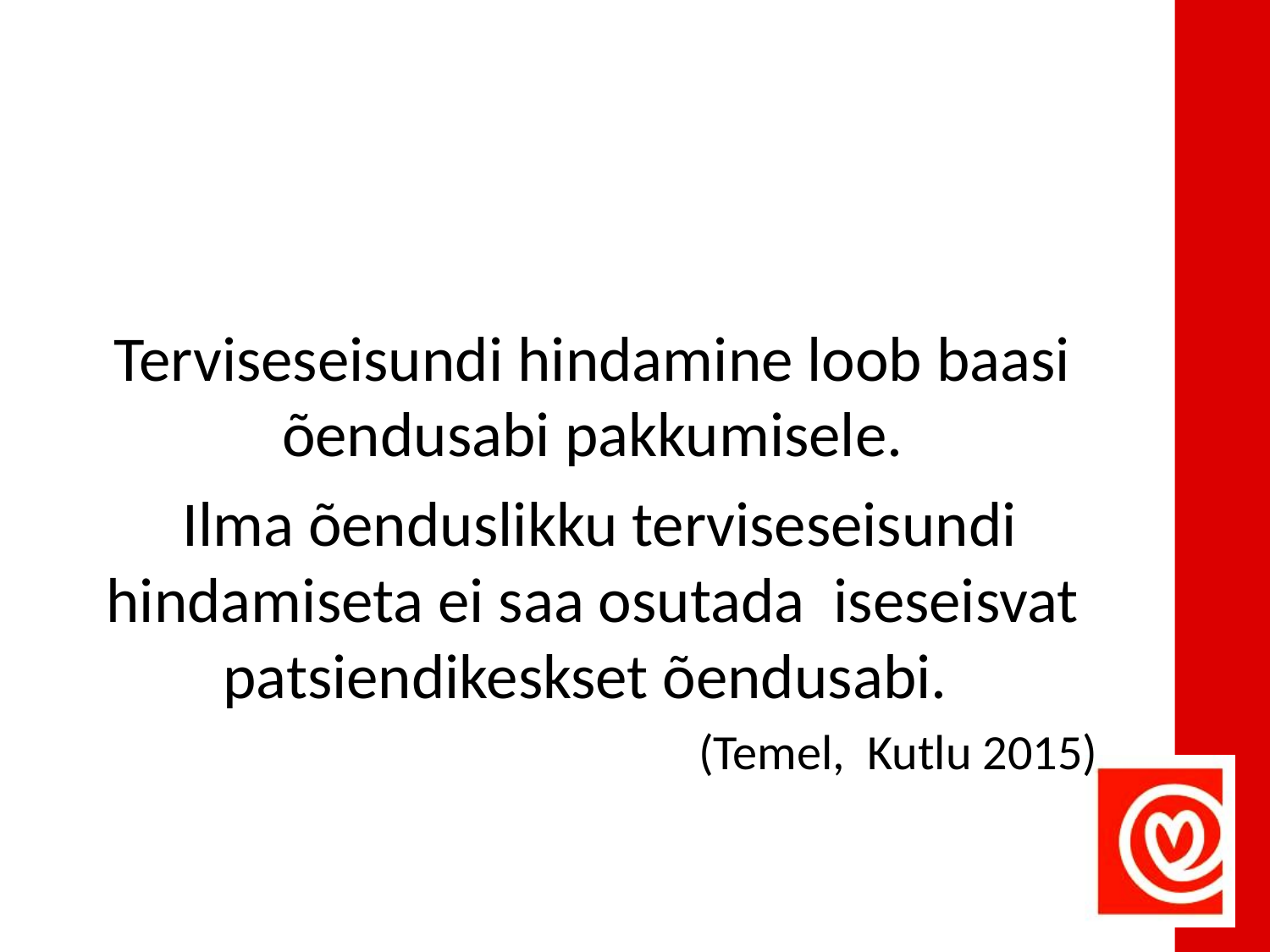

#

Terviseseisundi hindamine loob baasi õendusabi pakkumisele.
 Ilma õenduslikku terviseseisundi hindamiseta ei saa osutada  iseseisvat patsiendikeskset õendusabi.
(Temel,  Kutlu 2015)